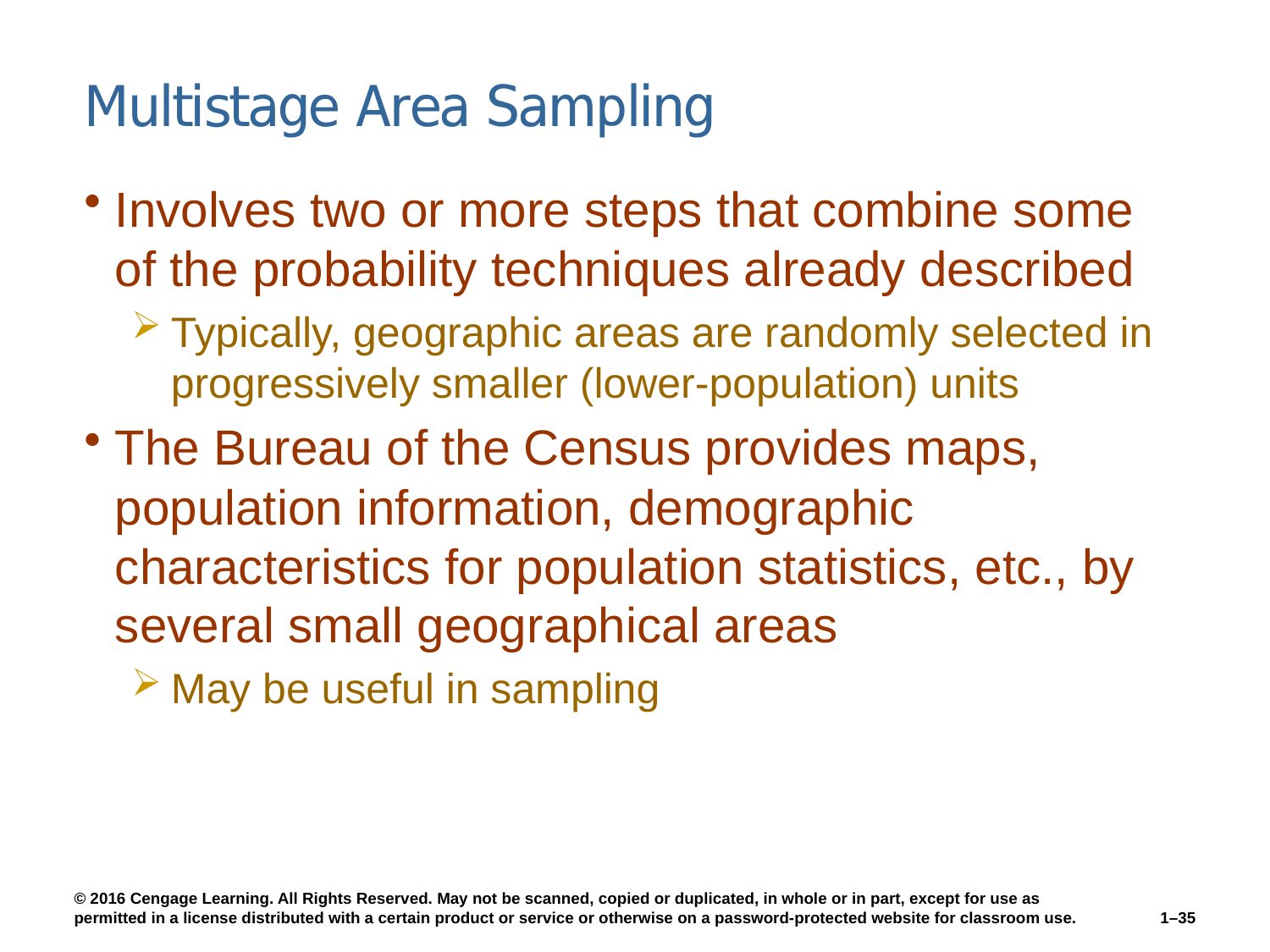

# Multistage Area Sampling
Involves two or more steps that combine some of the probability techniques already described
Typically, geographic areas are randomly selected in progressively smaller (lower-population) units
The Bureau of the Census provides maps, population information, demographic characteristics for population statistics, etc., by several small geographical areas
May be useful in sampling
1–35
© 2016 Cengage Learning. All Rights Reserved. May not be scanned, copied or duplicated, in whole or in part, except for use as permitted in a license distributed with a certain product or service or otherwise on a password-protected website for classroom use.